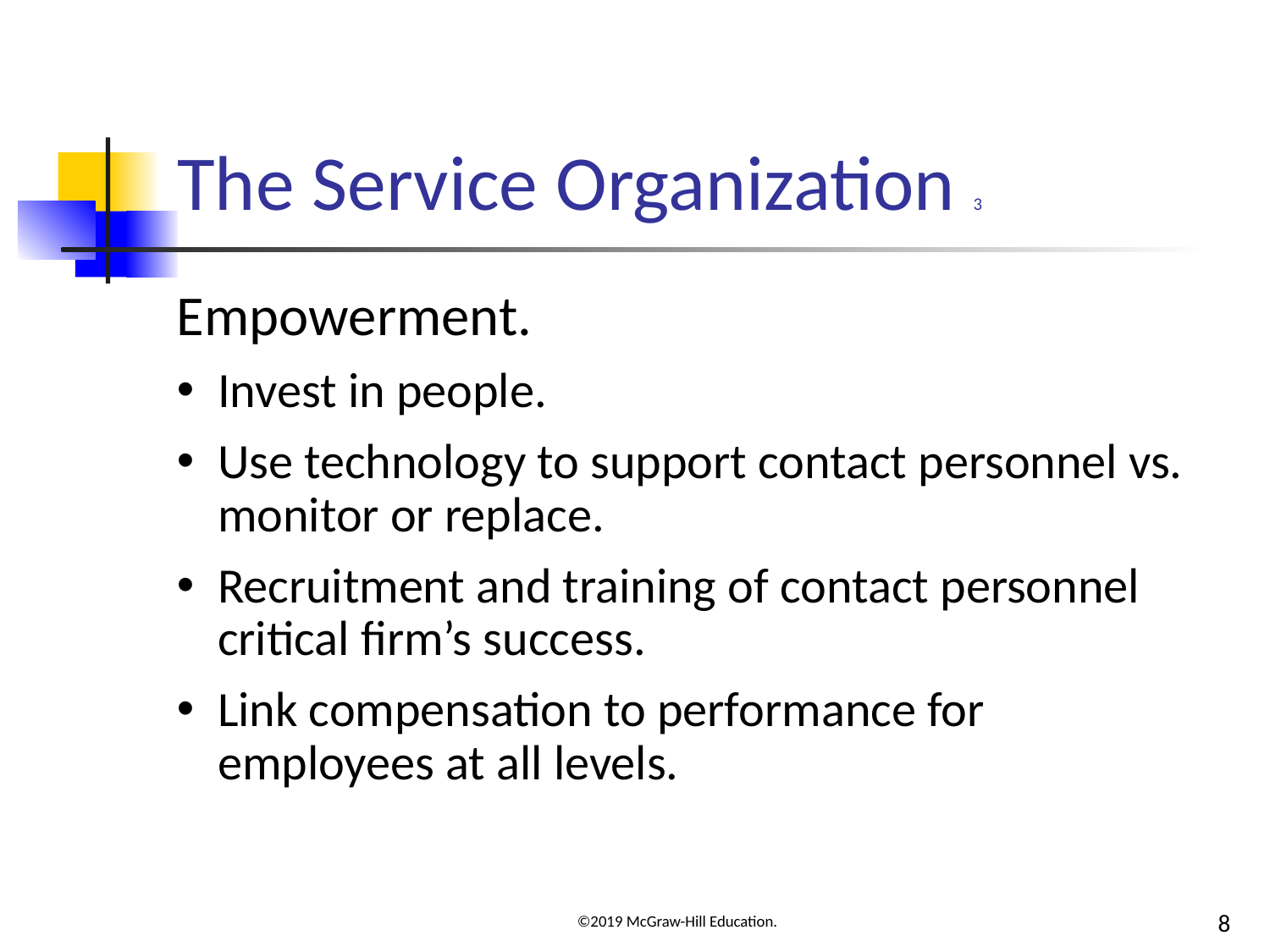

# The Service Organization 3
Empowerment.
Invest in people.
Use technology to support contact personnel vs. monitor or replace.
Recruitment and training of contact personnel critical firm’s success.
Link compensation to performance for employees at all levels.